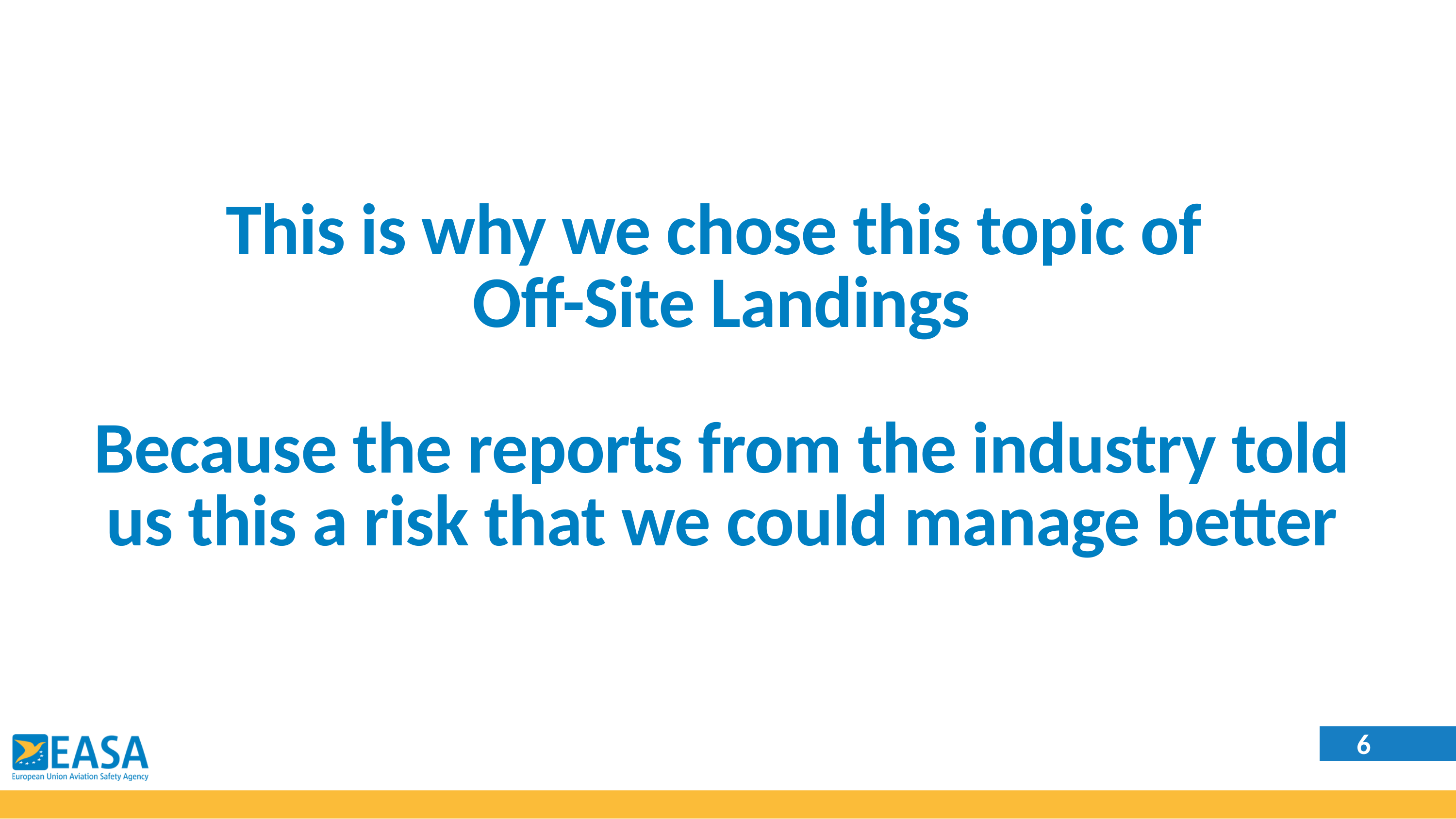

This is why we chose this topic of
Off-Site Landings

Because the reports from the industry told us this a risk that we could manage better

6